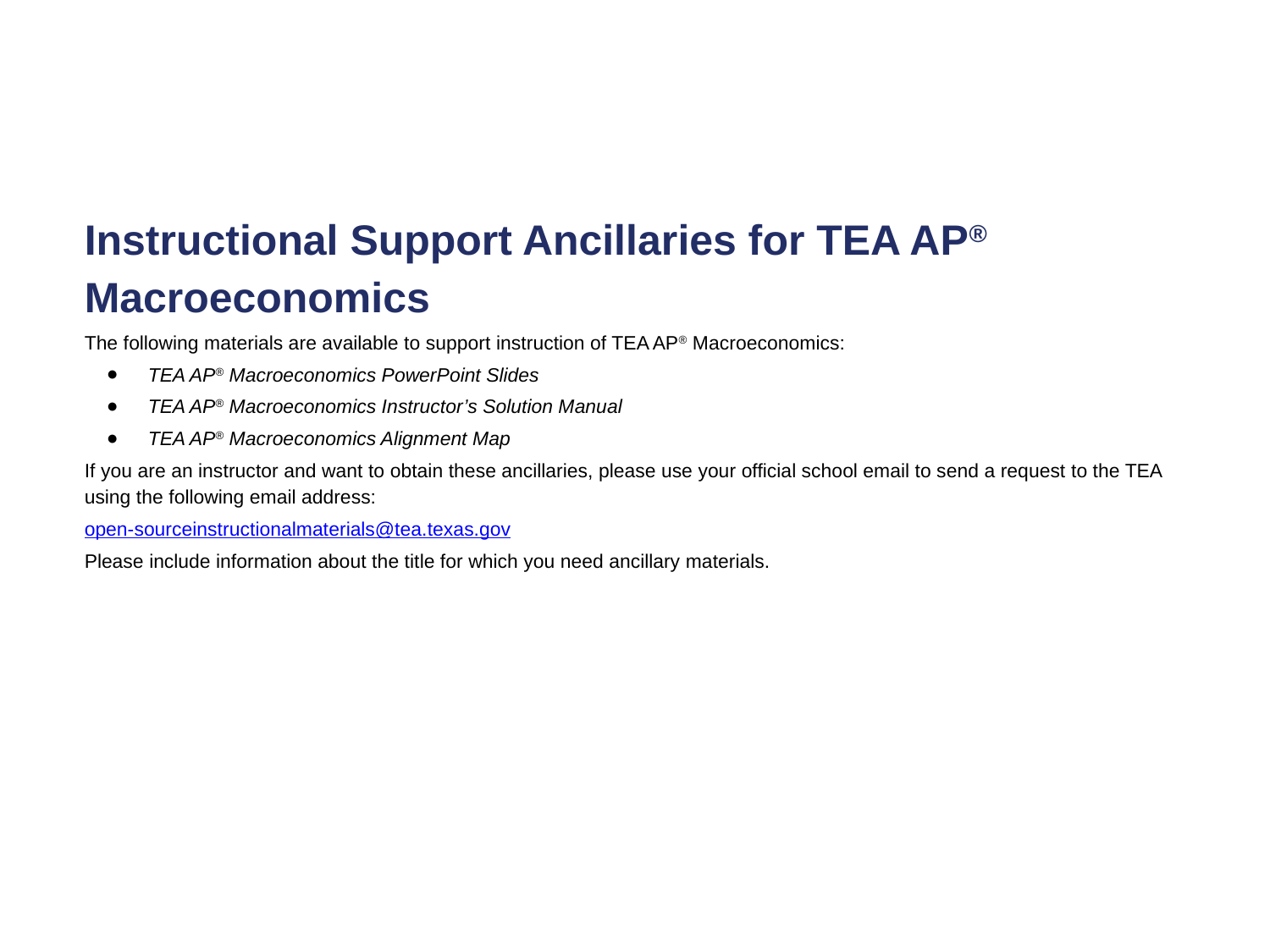

Instructional Support Ancillaries for TEA AP® Macroeconomics
The following materials are available to support instruction of TEA AP® Macroeconomics:
TEA AP® Macroeconomics PowerPoint Slides
TEA AP® Macroeconomics Instructor’s Solution Manual
TEA AP® Macroeconomics Alignment Map
If you are an instructor and want to obtain these ancillaries, please use your official school email to send a request to the TEA using the following email address:
open-sourceinstructionalmaterials@tea.texas.gov
Please include information about the title for which you need ancillary materials.